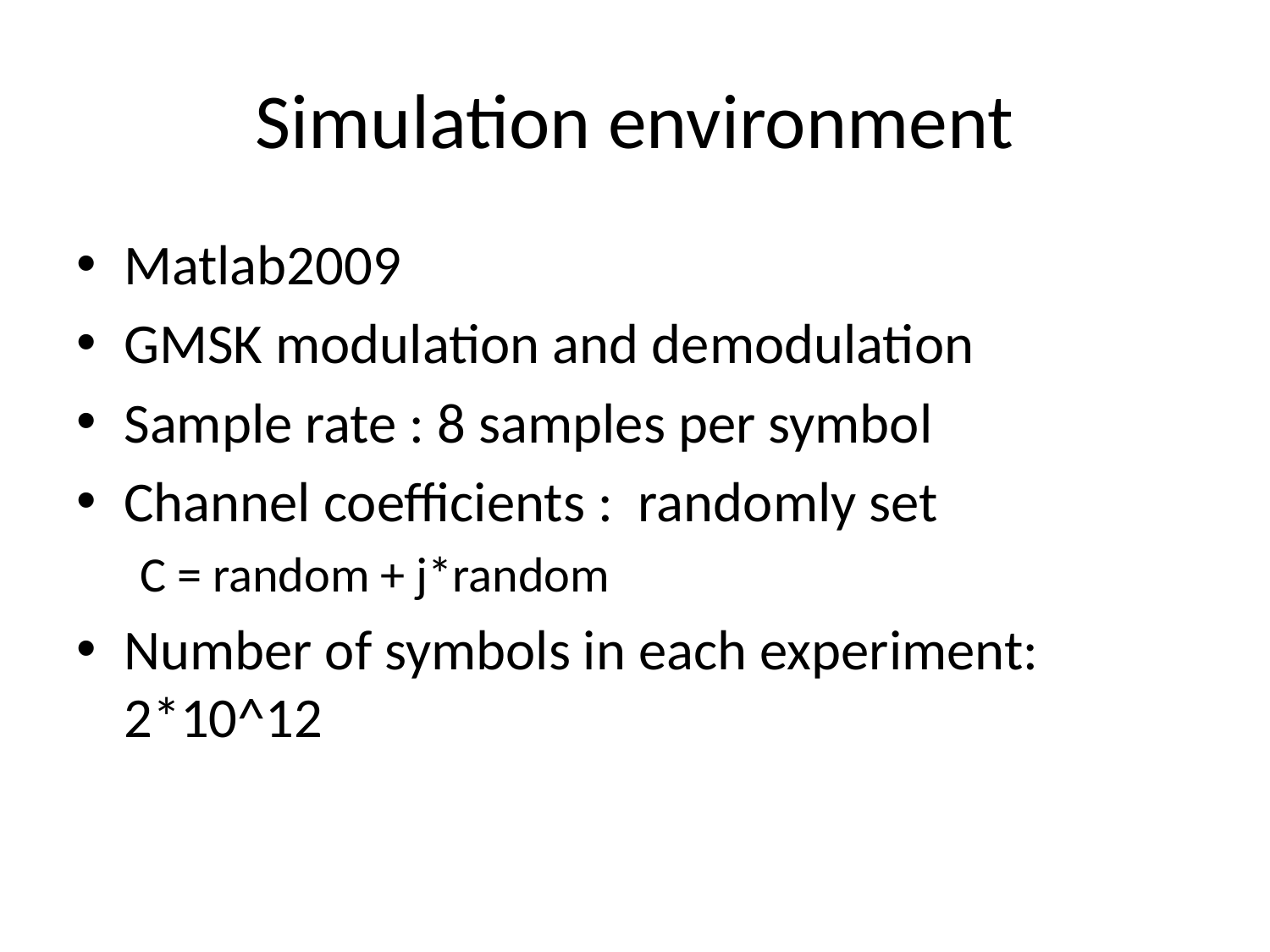

# Simulation environment
Matlab2009
GMSK modulation and demodulation
Sample rate : 8 samples per symbol
Channel coefficients :  randomly set
C = random + j*random
Number of symbols in each experiment: 2*10^12